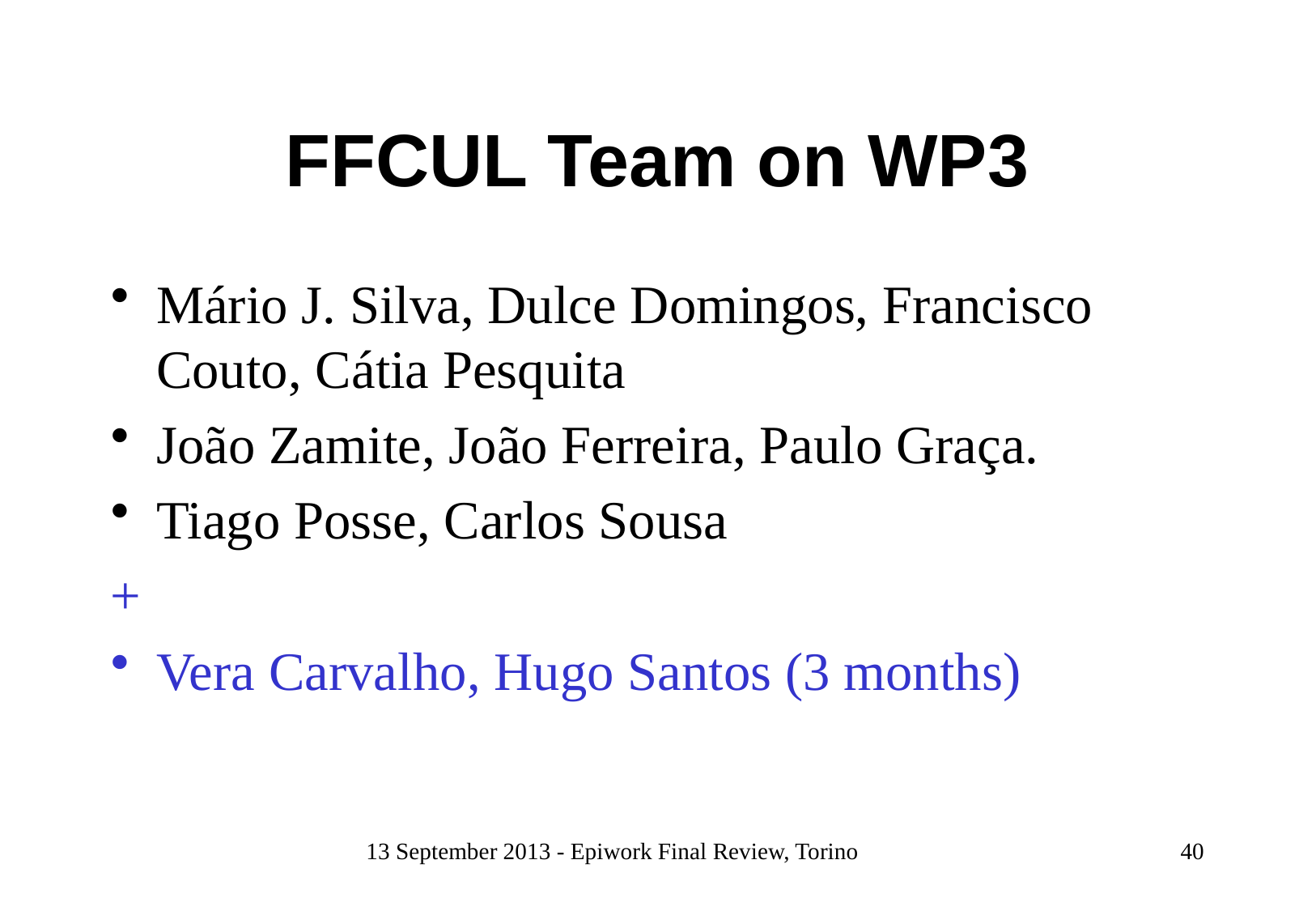

# FFCUL Team on WP3
Mário J. Silva, Dulce Domingos, Francisco Couto, Cátia Pesquita
João Zamite, João Ferreira, Paulo Graça.
Tiago Posse, Carlos Sousa
+
Vera Carvalho, Hugo Santos (3 months)
13 September 2013 - Epiwork Final Review, Torino
40